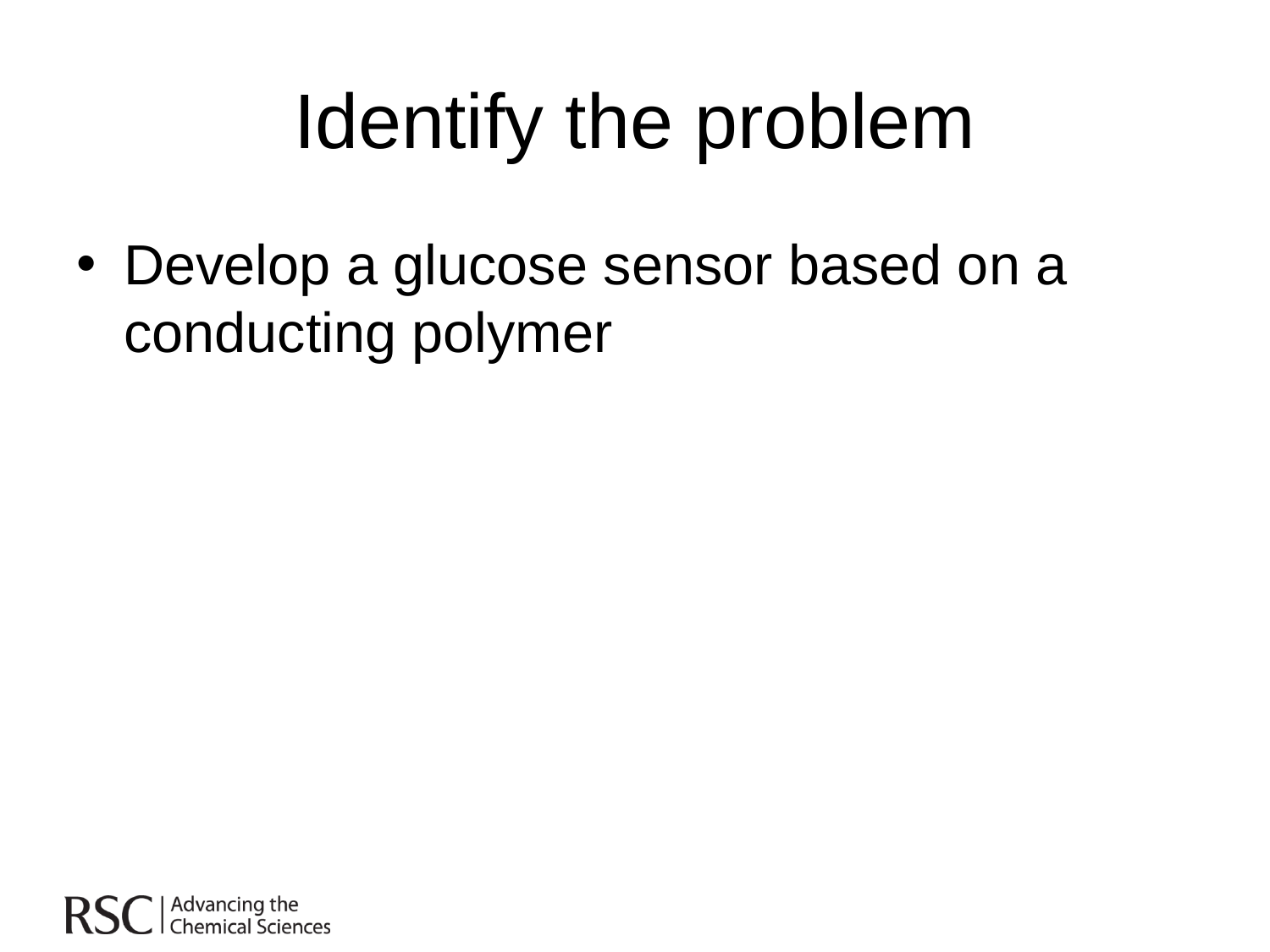

# Identify the problem
Develop a glucose sensor based on a conducting polymer